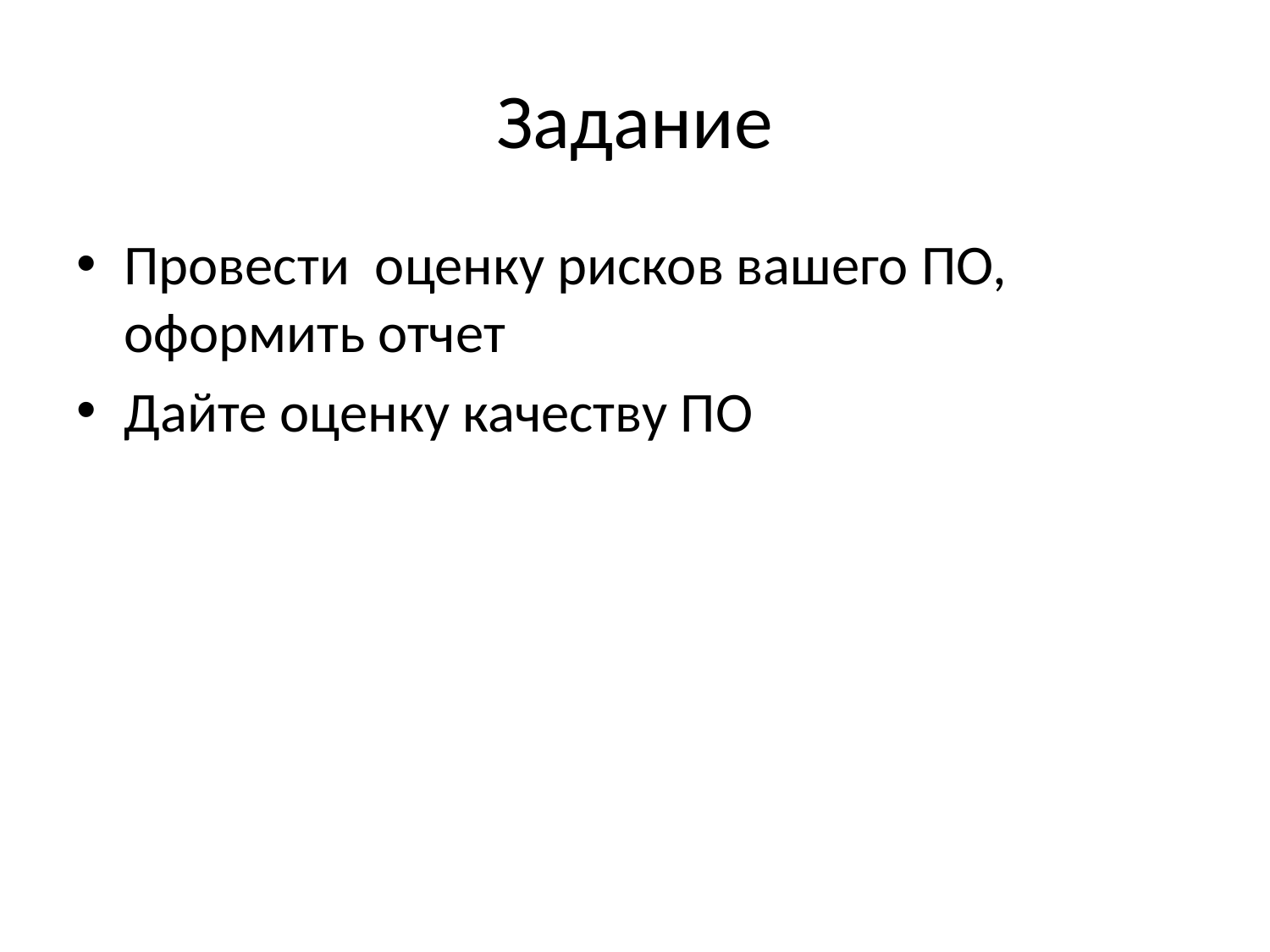

# Задание
Провести  оценку рисков вашего ПО, оформить отчет
Дайте оценку качеству ПО